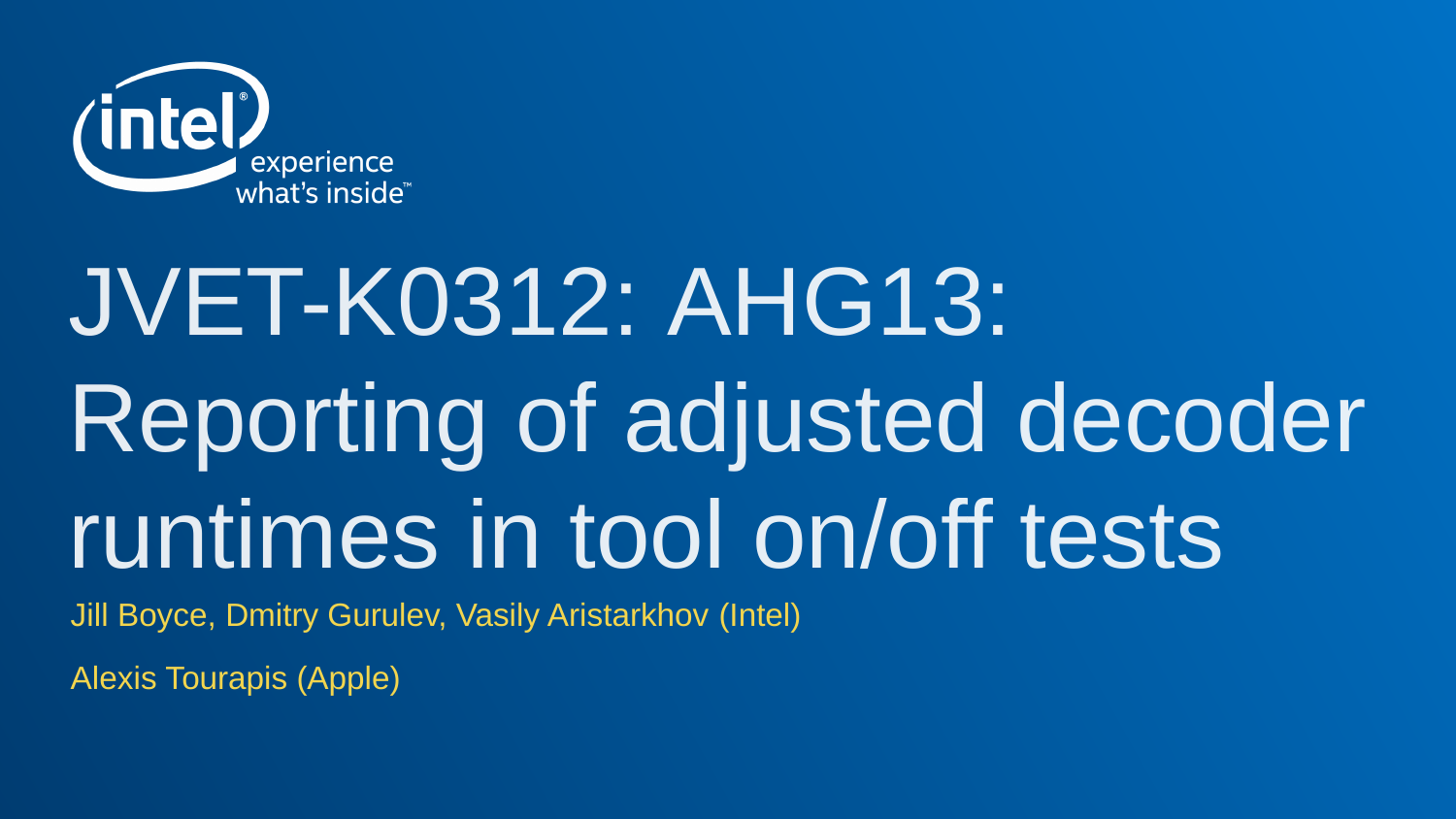

# JVET-K0312: AHG13: Reporting of adjusted decoder runtimes in tool on/off tests
Jill Boyce, Dmitry Gurulev, Vasily Aristarkhov (Intel)
Alexis Tourapis (Apple)